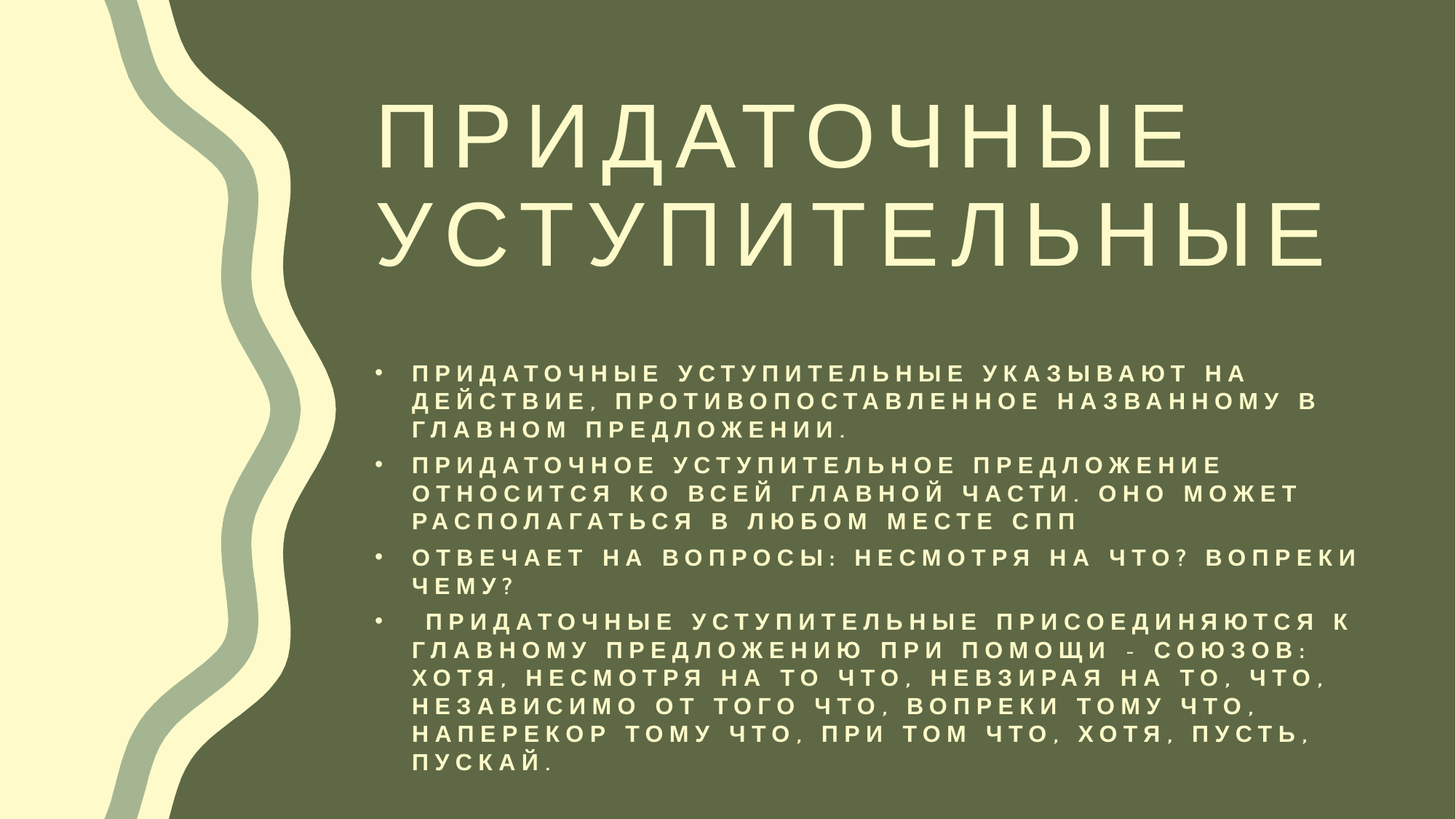

# Придаточные уступительные
Придаточные уступительные указывают на действие, противопоставленное названному в главном предложении.
Придаточное уступительное предложение относится ко всей главной части. Оно может располагаться в любом месте СПП
Отвечает на вопросы: несмотря на что? Вопреки чему?
 Придаточные уступительные присоединяются к главному предложению при помощи - союзов: хотя, несмотря на то что, невзирая на то, что, независимо от того что, вопреки тому что, наперекор тому что, при том что, хотя, пусть, пускай.